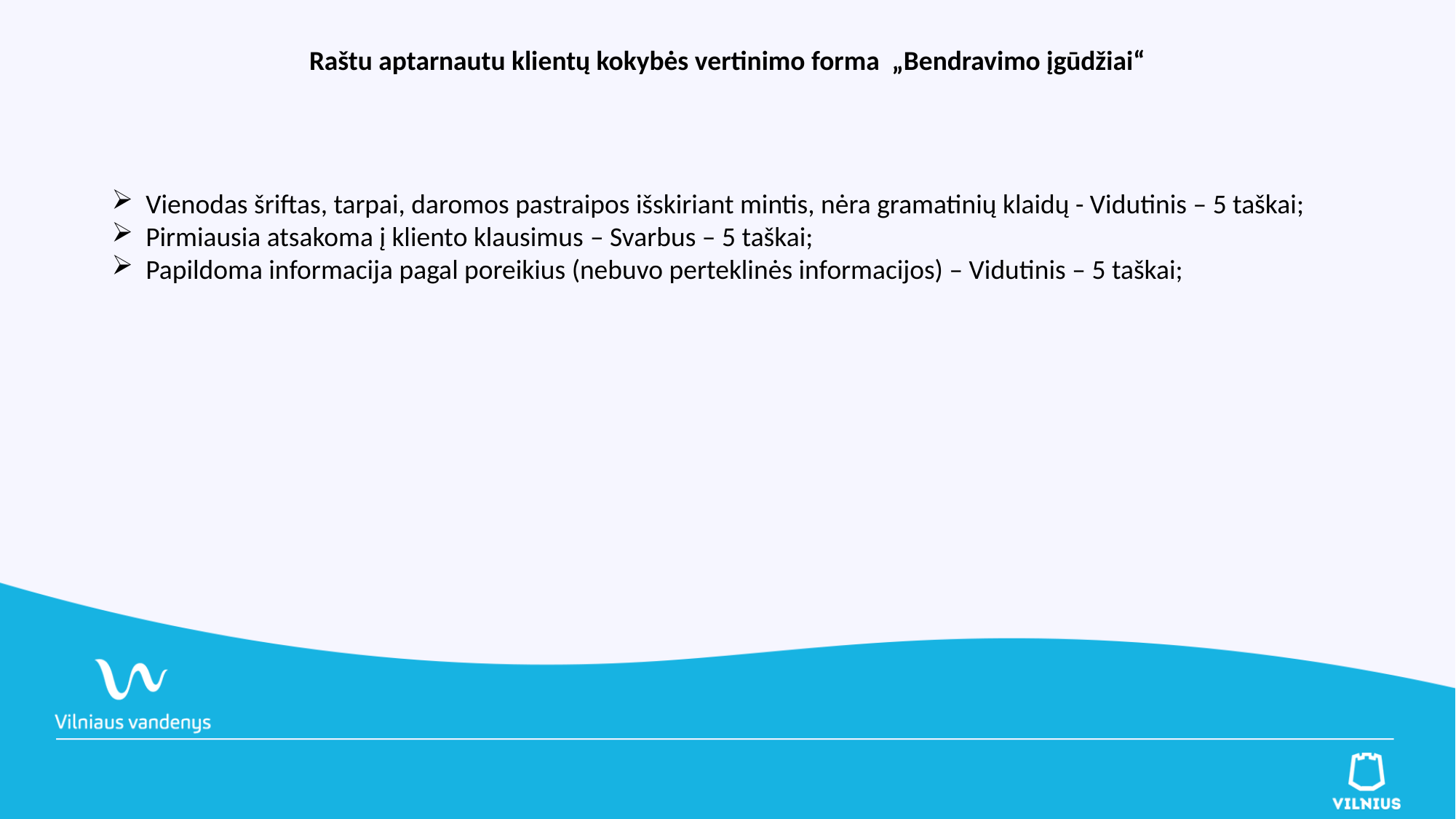

Raštu aptarnautu klientų kokybės vertinimo forma  „Bendravimo įgūdžiai“

Vienodas šriftas, tarpai, daromos pastraipos išskiriant mintis, nėra gramatinių klaidų - Vidutinis – 5 taškai;
Pirmiausia atsakoma į kliento klausimus – Svarbus – 5 taškai;
Papildoma informacija pagal poreikius (nebuvo perteklinės informacijos) – Vidutinis – 5 taškai;